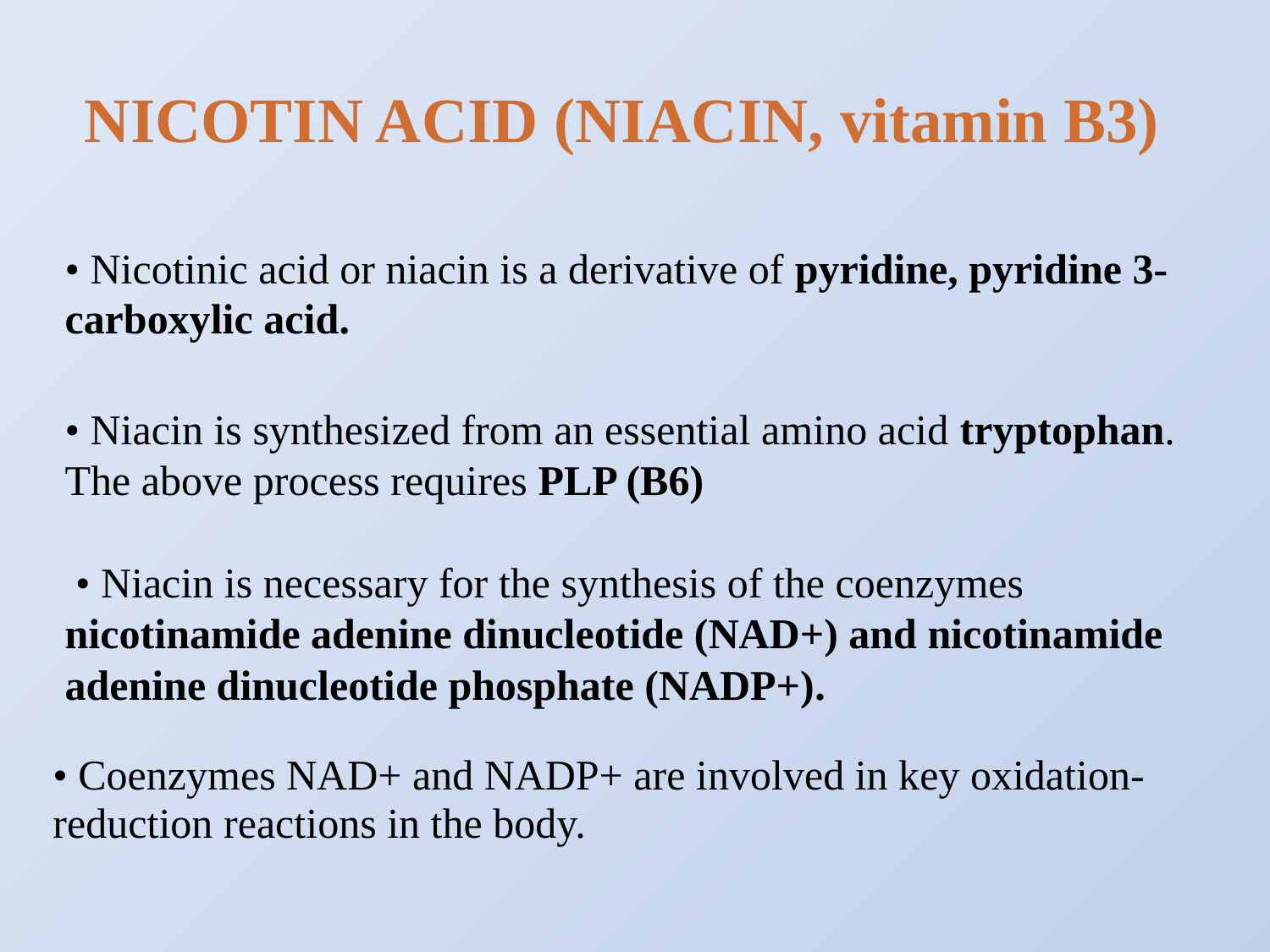

NICOTIN ACID (NIACIN, vitamin B3)
• Nicotinic acid or niacin is a derivative of pyridine, pyridine 3-carboxylic acid.

• Niacin is synthesized from an essential amino acid tryptophan. The above process requires PLP (B6)

 • Niacin is necessary for the synthesis of the coenzymes nicotinamide adenine dinucleotide (NAD+) and nicotinamide adenine dinucleotide phosphate (NADP+).

• Coenzymes NAD+ and NADP+ are involved in key oxidation-reduction reactions in the body.